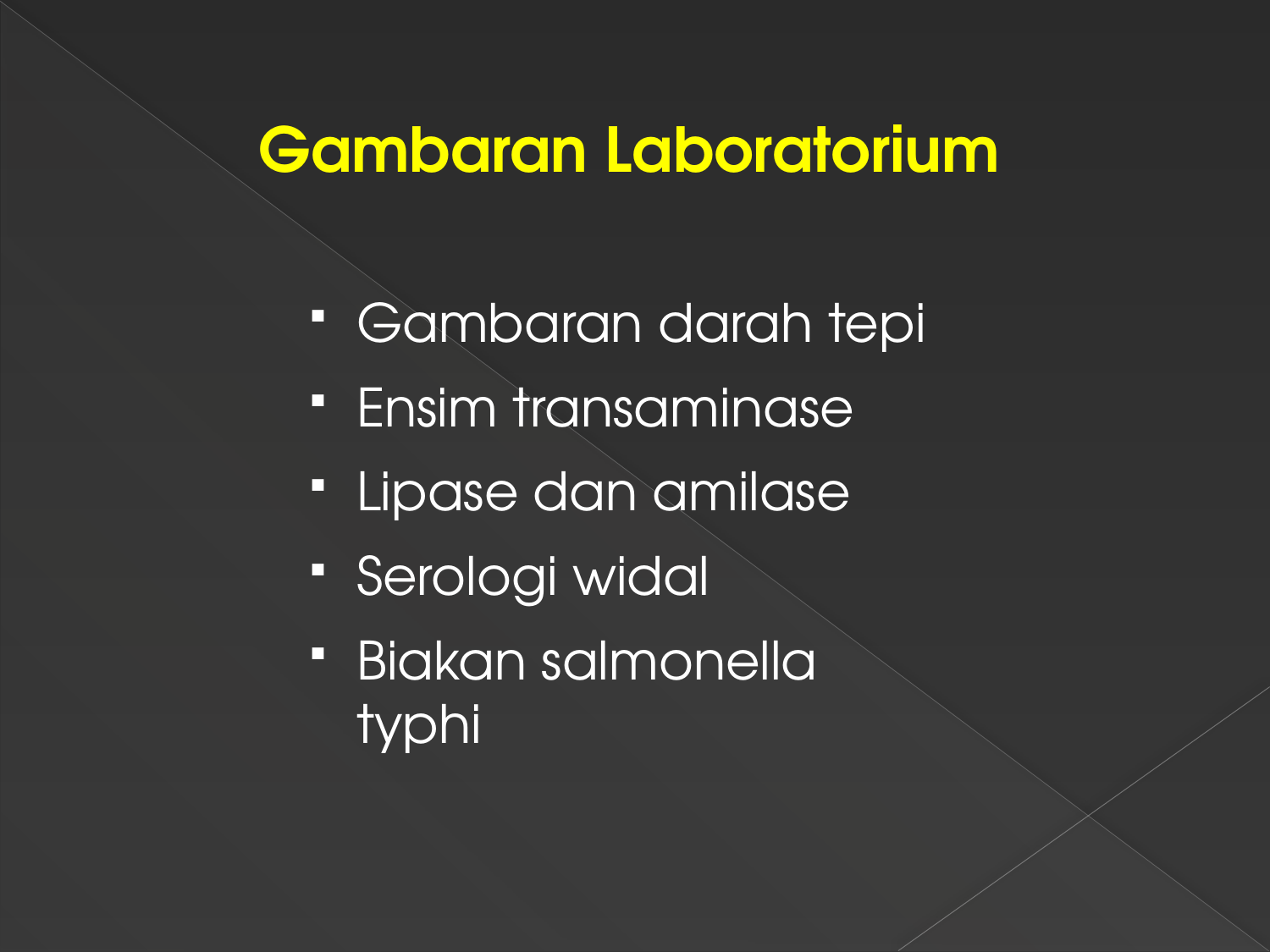

Gambaran Laboratorium
Gambaran darah tepi
Ensim transaminase
Lipase dan amilase
Serologi widal
Biakan salmonella typhi